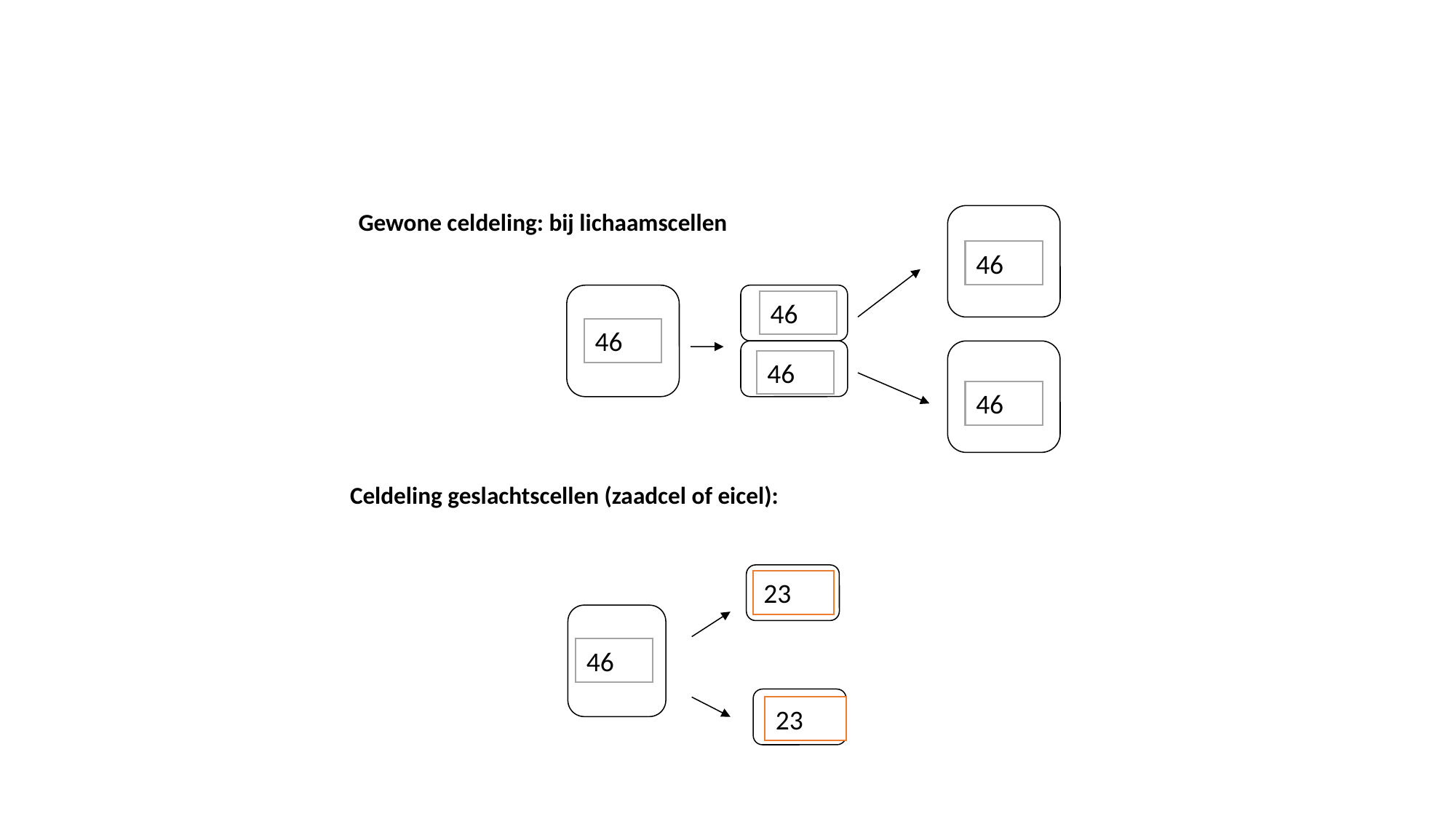

#

Gewone celdeling: bij lichaamscellen

46

46
46

46

46
Celdeling geslachtscellen (zaadcel of eicel):

23

46

23